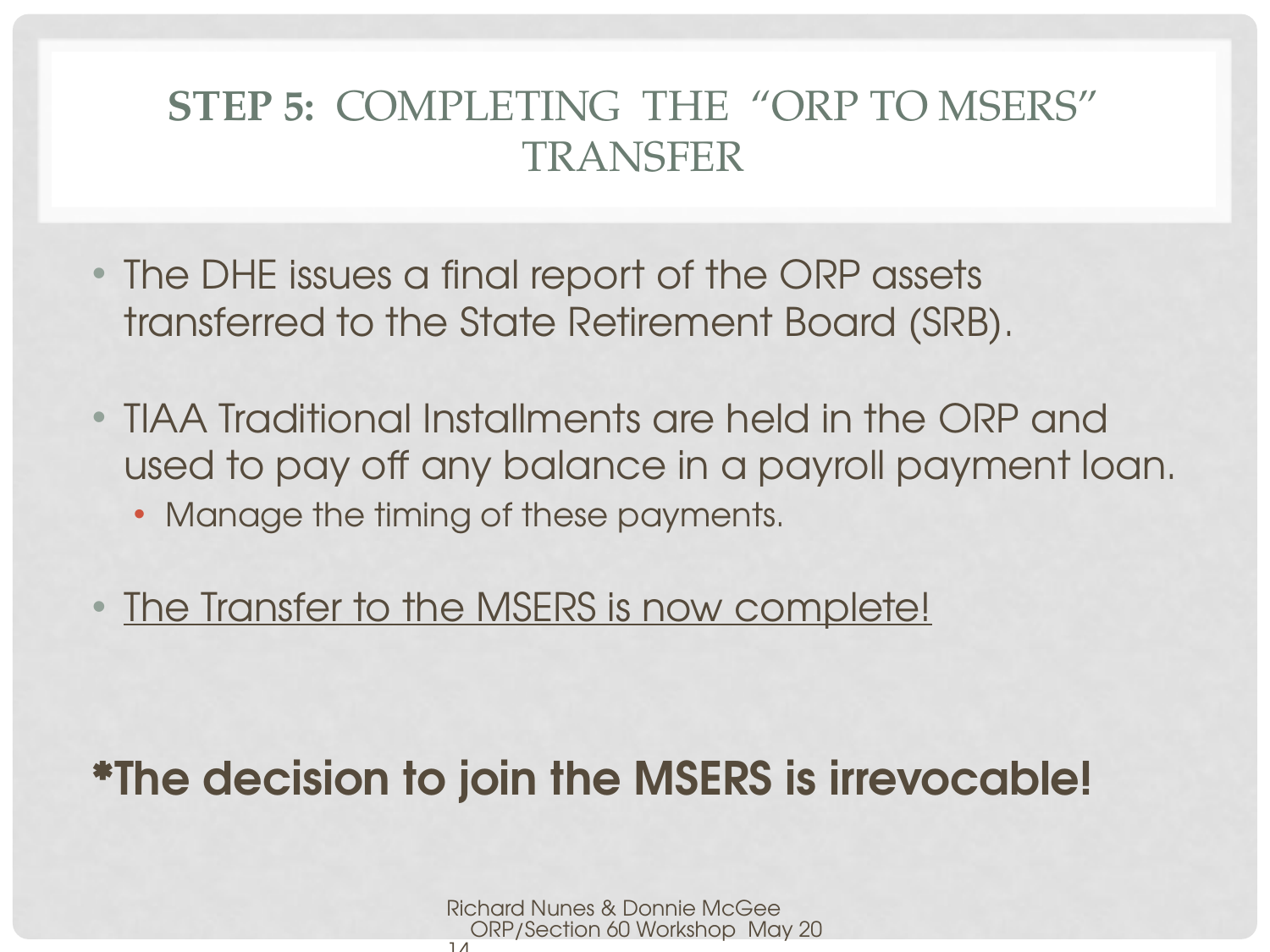

# Step 5:  Completing  the  “ORP to MSERS” Transfer
The DHE issues a final report of the ORP assets transferred to the State Retirement Board (SRB).

TIAA Traditional Installments are held in the ORP and used to pay off any balance in a payroll payment loan.
Manage the timing of these payments.

The Transfer to the MSERS is now complete!

*The decision to join the MSERS is irrevocable!
Richard Nunes & Donnie McGee           ORP/Section 60 Workshop  May 2014